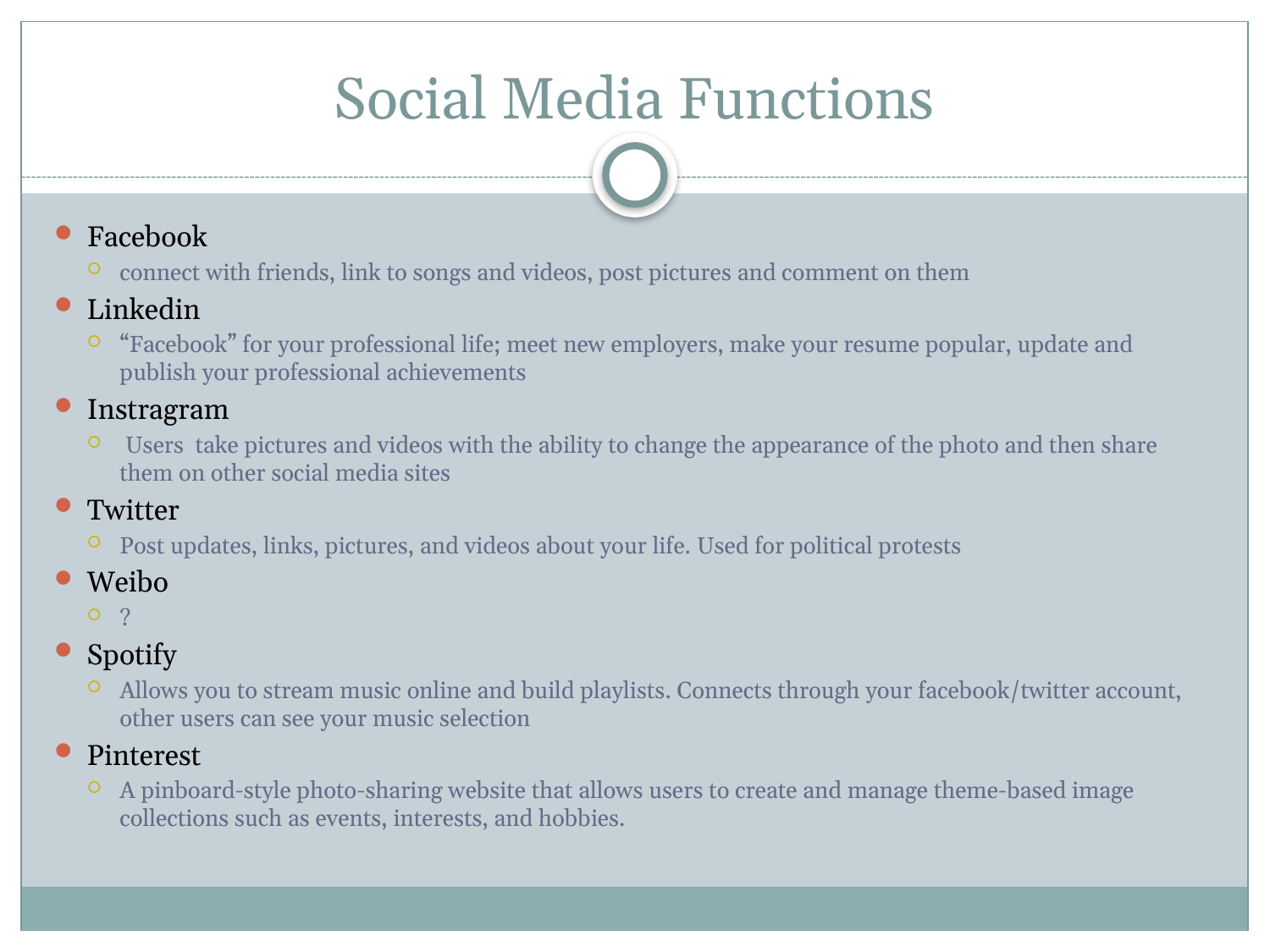

# Social Media Functions
Facebook
connect with friends, link to songs and videos, post pictures and comment on them
Linkedin
“Facebook” for your professional life; meet new employers, make your resume popular, update and publish your professional achievements
Instragram
 Users  take pictures and videos with the ability to change the appearance of the photo and then share them on other social media sites
Twitter
Post updates, links, pictures, and videos about your life. Used for political protests
Weibo
?
Spotify
Allows you to stream music online and build playlists. Connects through your facebook/twitter account, other users can see your music selection
Pinterest
A pinboard-style photo-sharing website that allows users to create and manage theme-based image collections such as events, interests, and hobbies.